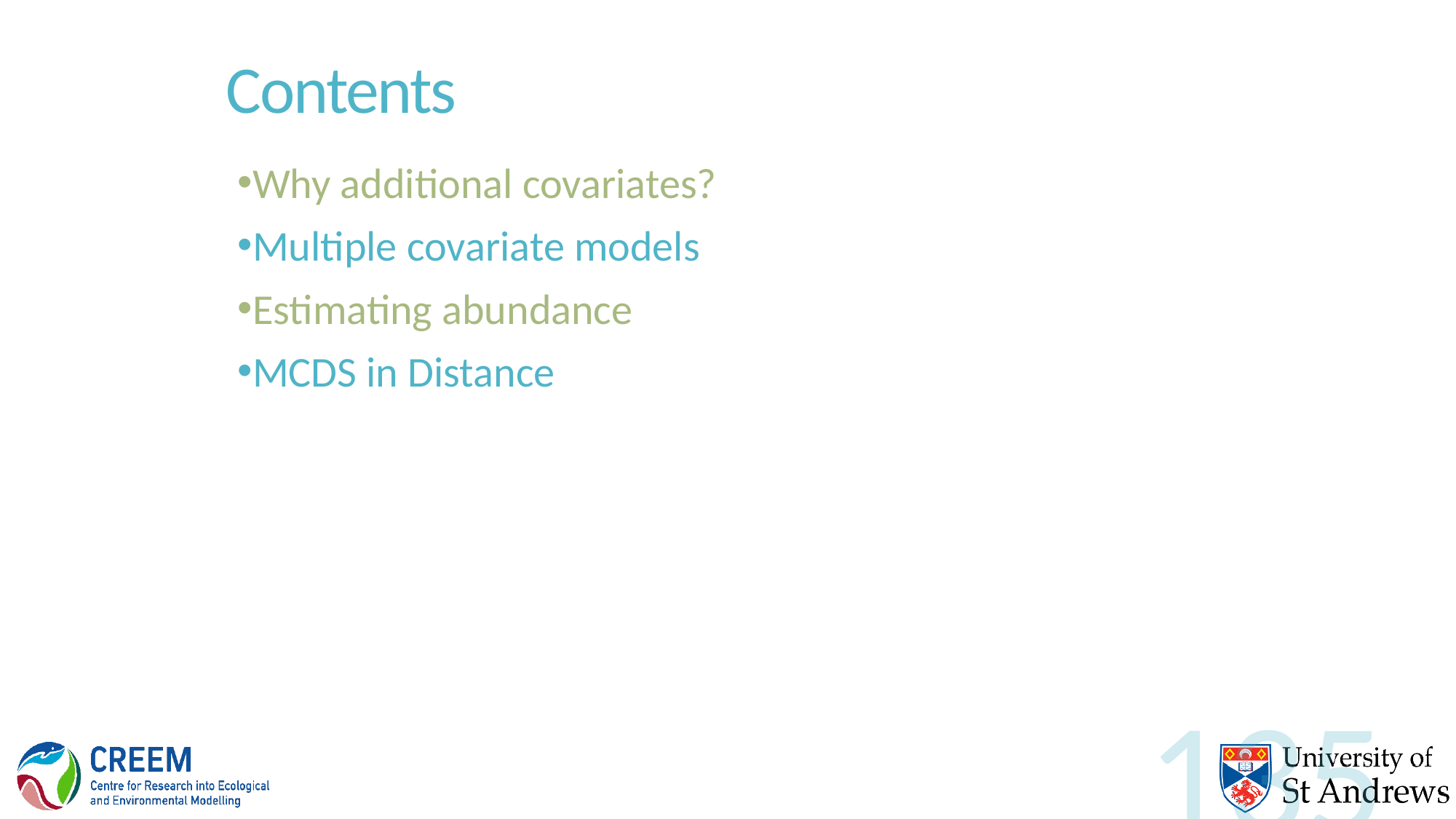

# Contents
Why additional covariates?
Multiple covariate models
Estimating abundance
MCDS in Distance

135